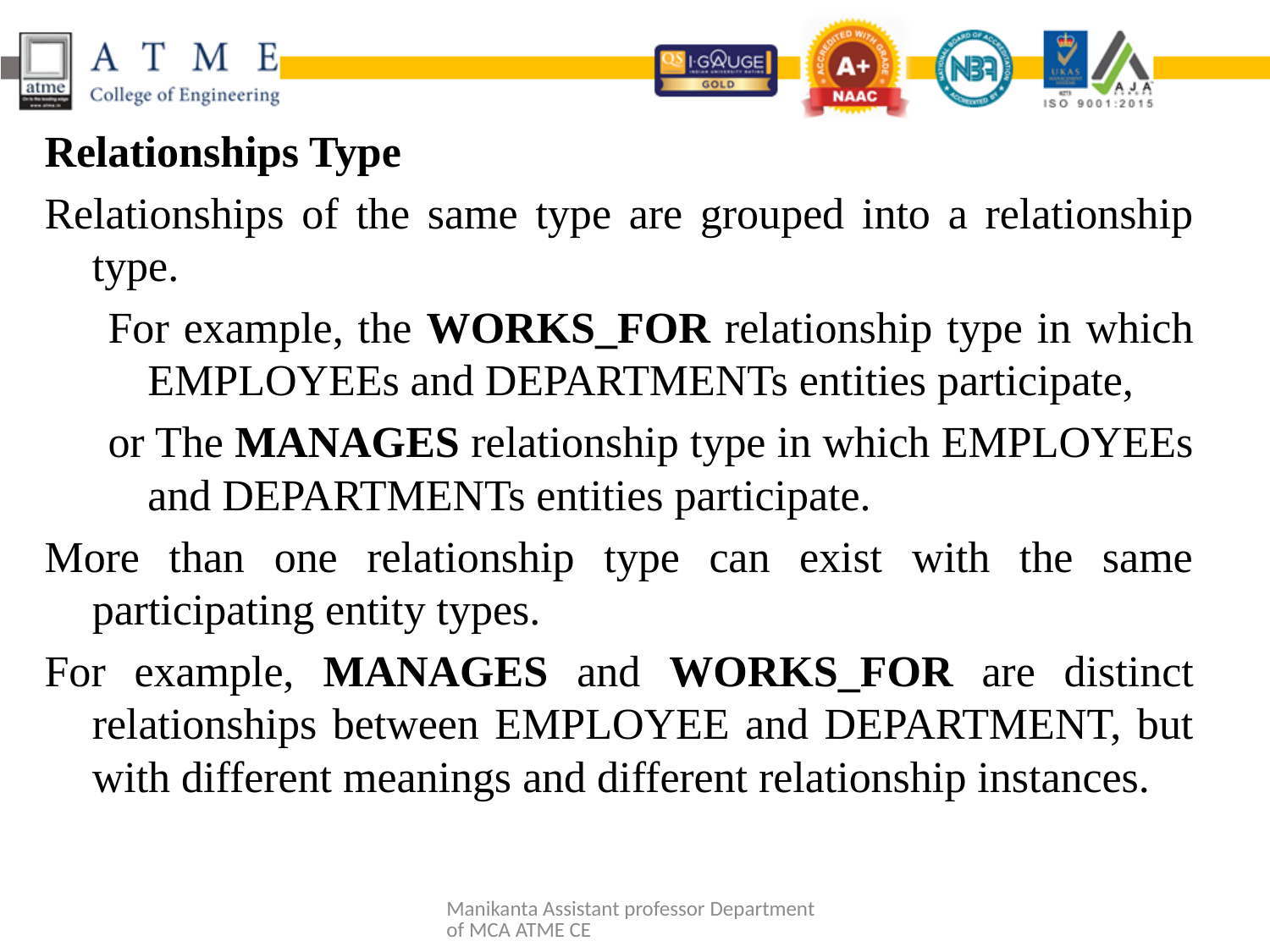

Relationships Type
Relationships of the same type are grouped into a relationship type.
For example, the WORKS_FOR relationship type in which EMPLOYEEs and DEPARTMENTs entities participate,
or The MANAGES relationship type in which EMPLOYEEs and DEPARTMENTs entities participate.
More than one relationship type can exist with the same participating entity types.
For example, MANAGES and WORKS_FOR are distinct relationships between EMPLOYEE and DEPARTMENT, but with different meanings and different relationship instances.

Manikanta Assistant professor Department of MCA ATME CE